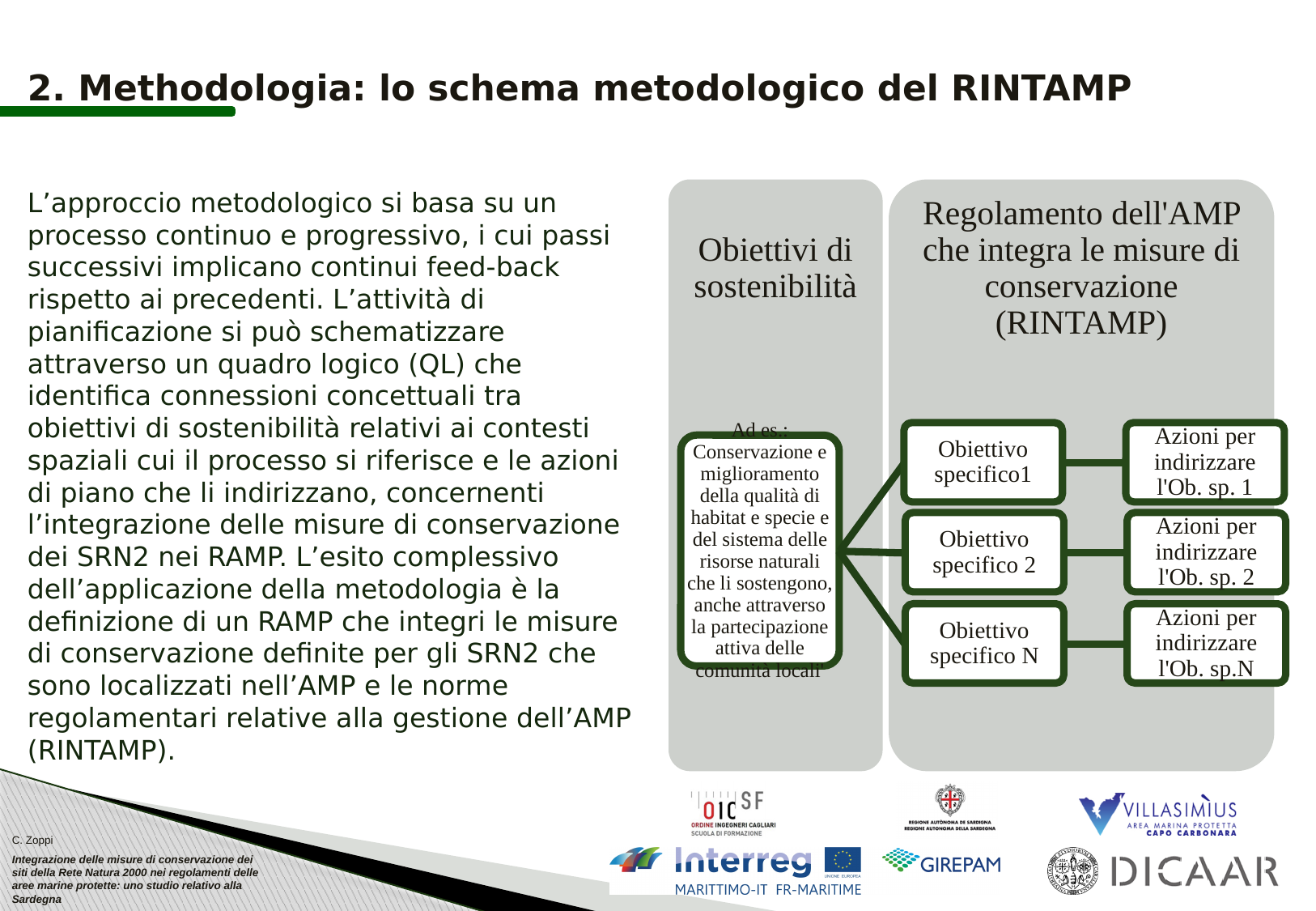

# 2. Methodologia: lo schema metodologico del RINTAMP

Regolamento dell'AMP che integra le misure di conservazione (RINTAMP)
Obiettivi di sostenibilità
Ad es.: Conservazione e miglioramento della qualità di habitat e specie e del sistema delle risorse naturali che li sostengono, anche attraverso la partecipazione attiva delle comunità locali'

Obiettivo specifico1

Azioni per indirizzare l'Ob. sp. 1

Obiettivo specifico 2

Azioni per indirizzare l'Ob. sp. 2

Obiettivo specifico N

Azioni per indirizzare l'Ob. sp.N
L’approccio metodologico si basa su un processo continuo e progressivo, i cui passi successivi implicano continui feed-back rispetto ai precedenti. L’attività di pianificazione si può schematizzare attraverso un quadro logico (QL) che identifica connessioni concettuali tra obiettivi di sostenibilità relativi ai contesti spaziali cui il processo si riferisce e le azioni di piano che li indirizzano, concernenti l’integrazione delle misure di conservazione dei SRN2 nei RAMP. L’esito complessivo dell’applicazione della metodologia è la definizione di un RAMP che integri le misure di conservazione definite per gli SRN2 che sono localizzati nell’AMP e le norme regolamentari relative alla gestione dell’AMP (RINTAMP).